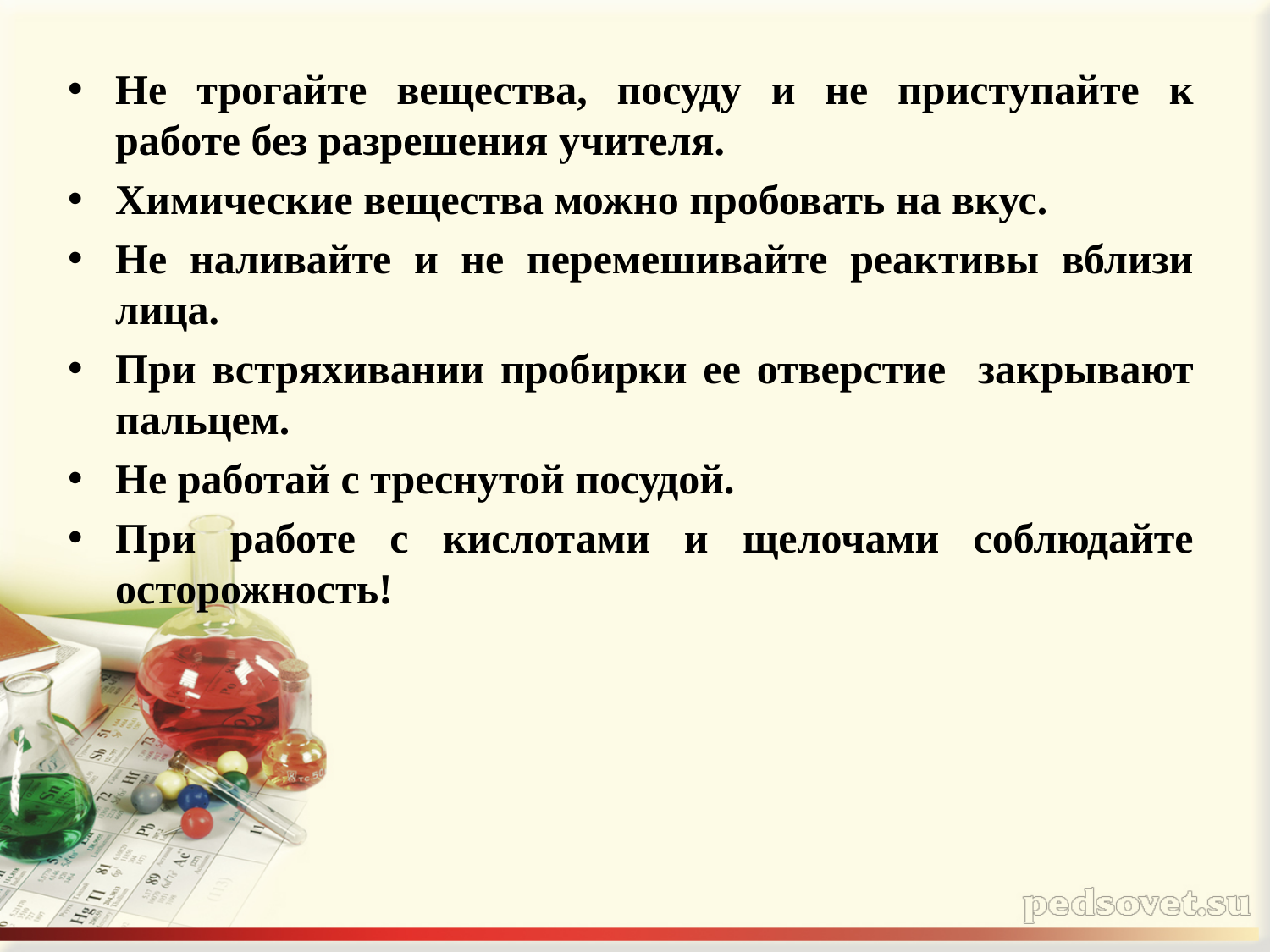

Не трогайте вещества, посуду и не приступайте к работе без разрешения учителя.
Химические вещества можно пробовать на вкус.
Не наливайте и не перемешивайте реактивы вблизи лица.
При встряхивании пробирки ее отверстие  закрывают пальцем.
Не работай с треснутой посудой.
При работе с кислотами и щелочами соблюдайте осторожность!